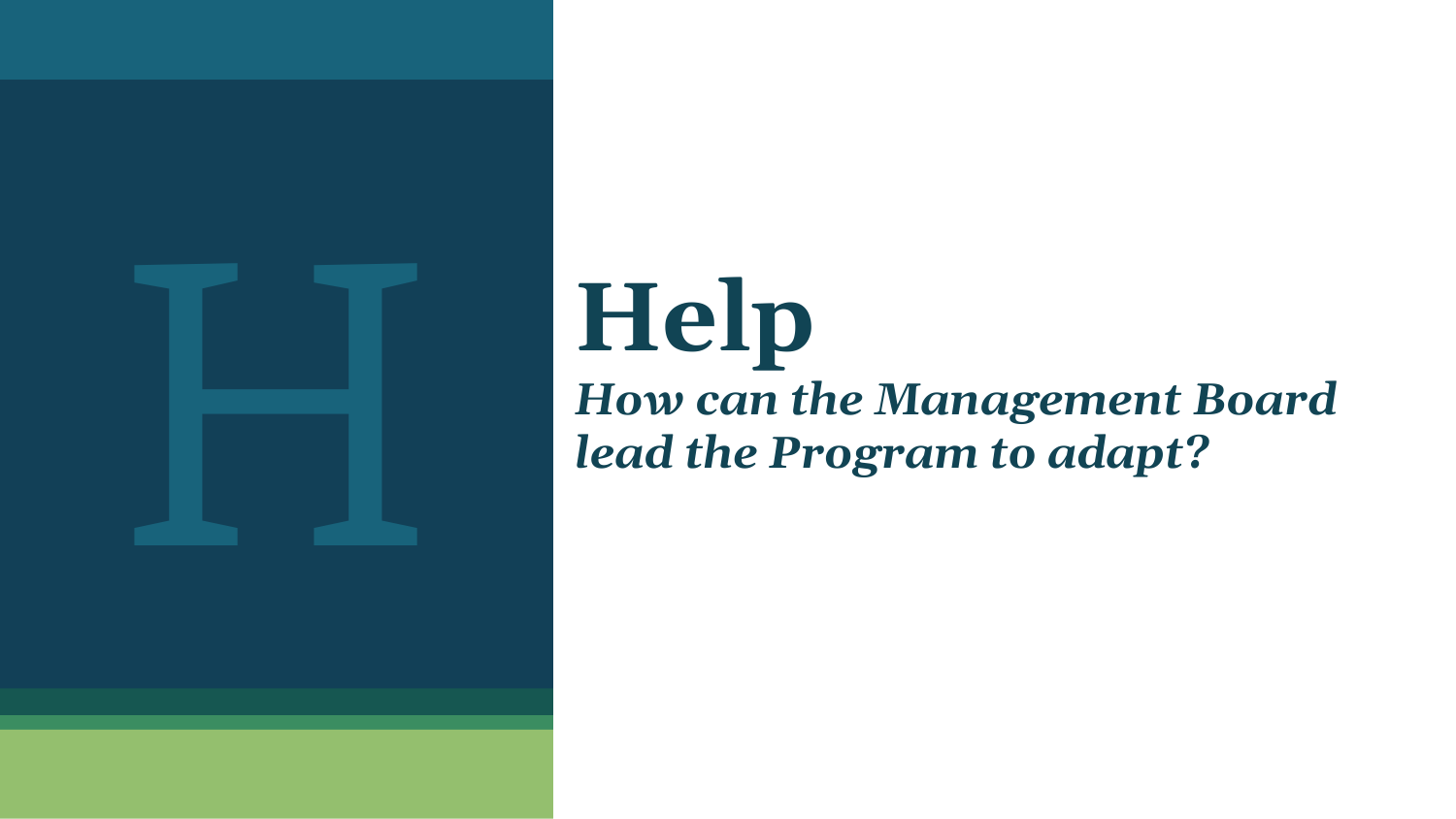

H
# Help How can the Management Board lead the Program to adapt?